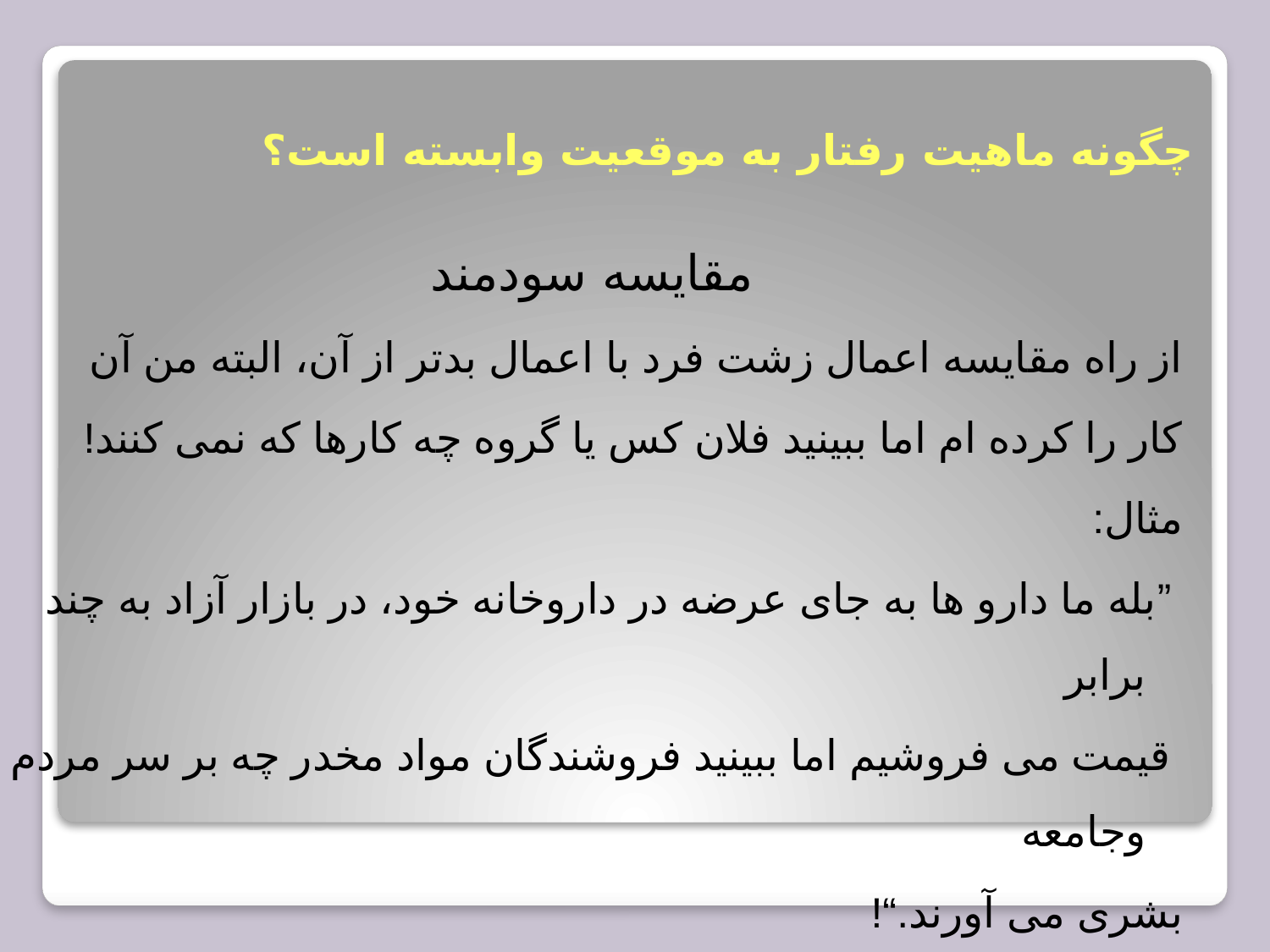

# چگونه ماهیت رفتار به موقعیت وابسته است؟
مقایسه سودمند
از راه مقایسه اعمال زشت فرد با اعمال بدتر از آن، البته من آن
کار را کرده ام اما ببینید فلان کس یا گروه چه کارها که نمی کنند!
مثال:
 ”بله ما دارو ها به جای عرضه در داروخانه خود، در بازار آزاد به چند برابر
 قیمت می فروشیم اما ببینید فروشندگان مواد مخدر چه بر سر مردم وجامعه
بشری می آورند.“!